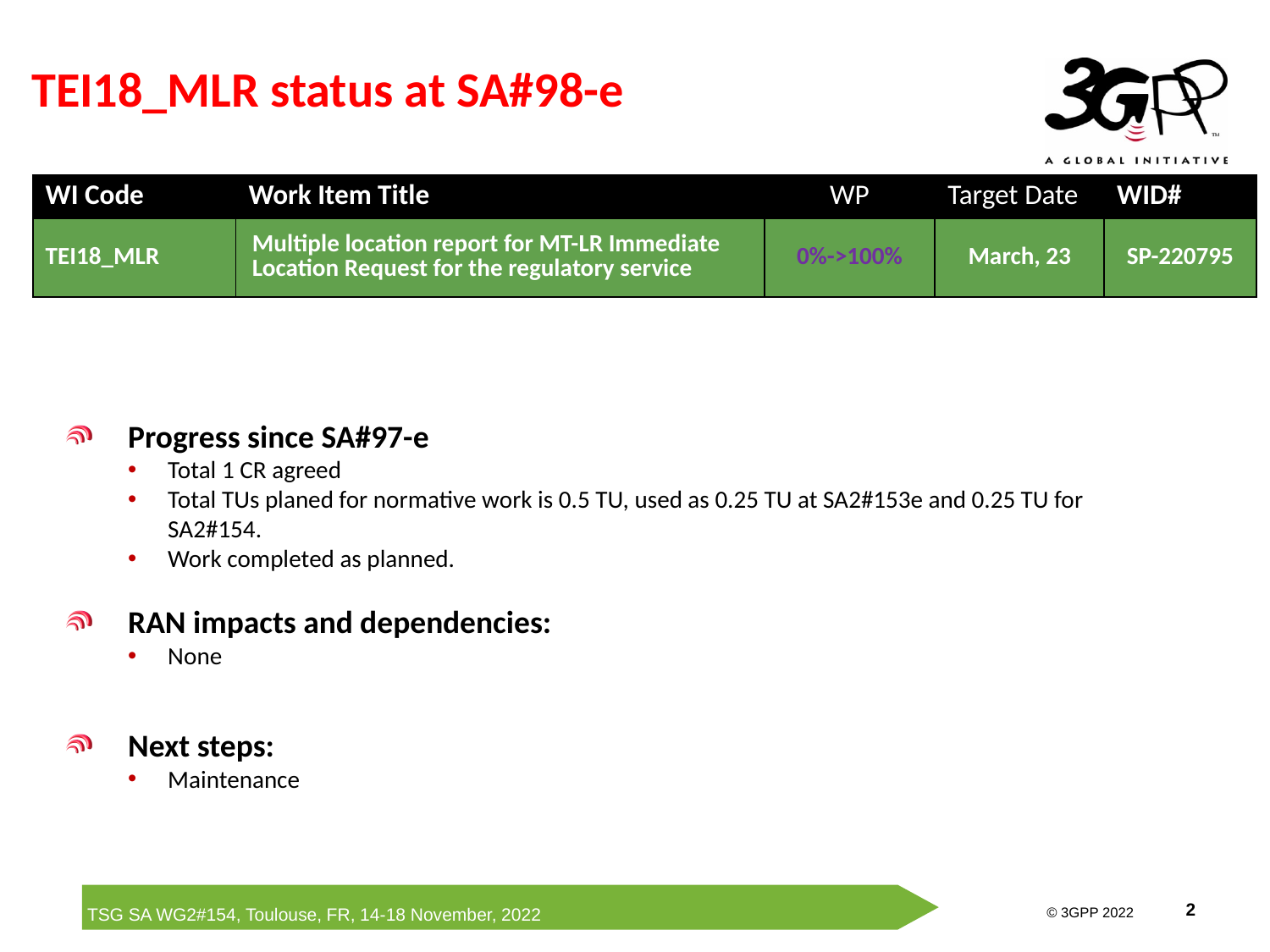

TEI18_MLR status at SA#98-e
| WI Code | Work Item Title | WP | Target Date | WID# |
| --- | --- | --- | --- | --- |
| TEI18\_MLR | Multiple location report for MT-LR Immediate Location Request for the regulatory service | 0%->100% | March, 23 | SP-220795 |
Progress since SA#97-e
Total 1 CR agreed
Total TUs planed for normative work is 0.5 TU, used as 0.25 TU at SA2#153e and 0.25 TU for SA2#154.
Work completed as planned.

RAN impacts and dependencies:
None

Next steps:
Maintenance